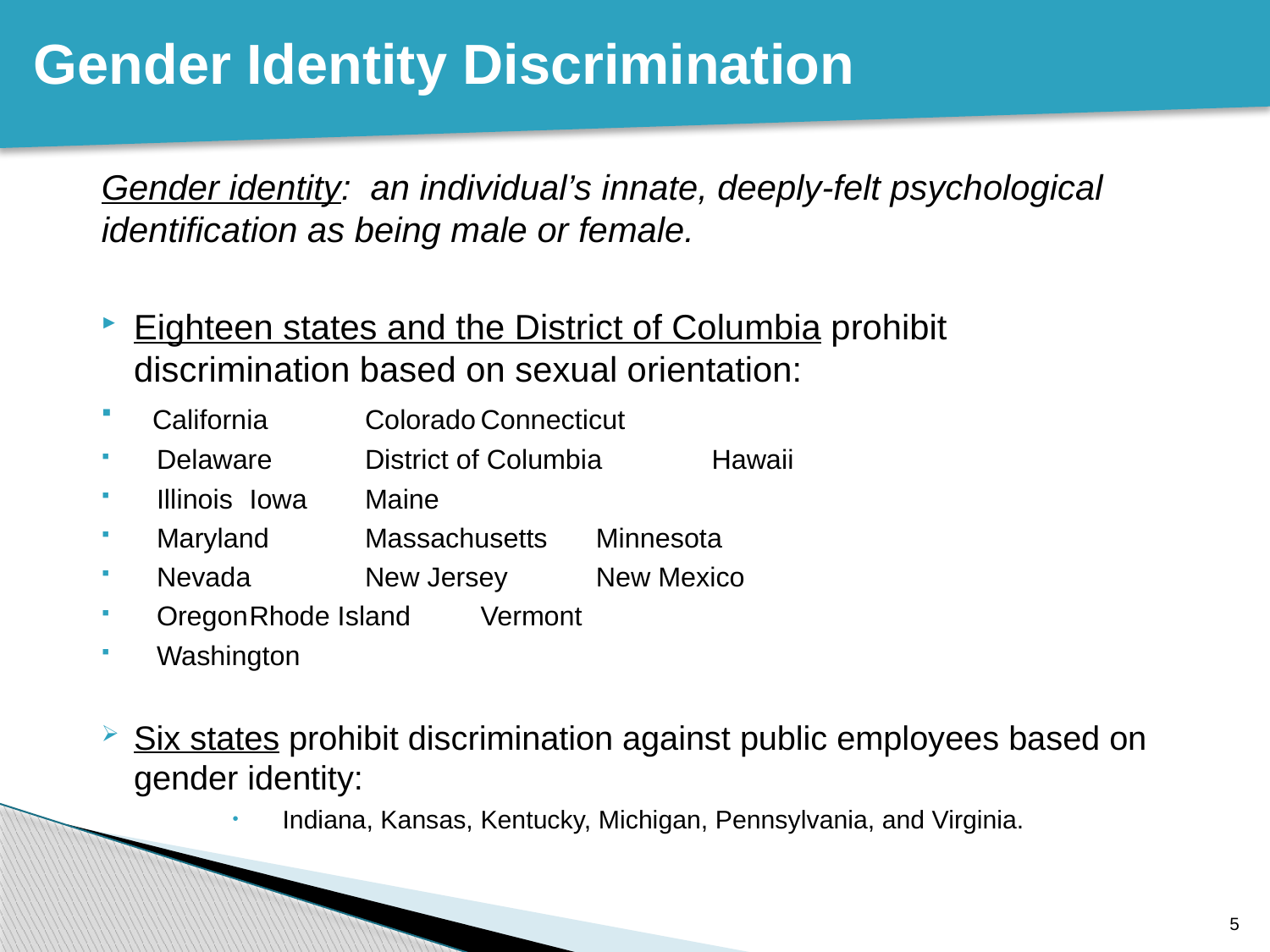

# Gender Identity Discrimination
Gender identity:  an individual’s innate, deeply-felt psychological identification as being male or female.

Eighteen states and the District of Columbia prohibit discrimination based on sexual orientation:
  California		Colorado			Connecticut
   Delaware		District of Columbia		Hawaii
   Illinois		Iowa				Maine
   Maryland		Massachusetts			Minnesota
   Nevada		New Jersey			New Mexico
   Oregon		Rhode Island			Vermont
   Washington

Six states prohibit discrimination against public employees based on gender identity:
Indiana, Kansas, Kentucky, Michigan, Pennsylvania, and Virginia.

5